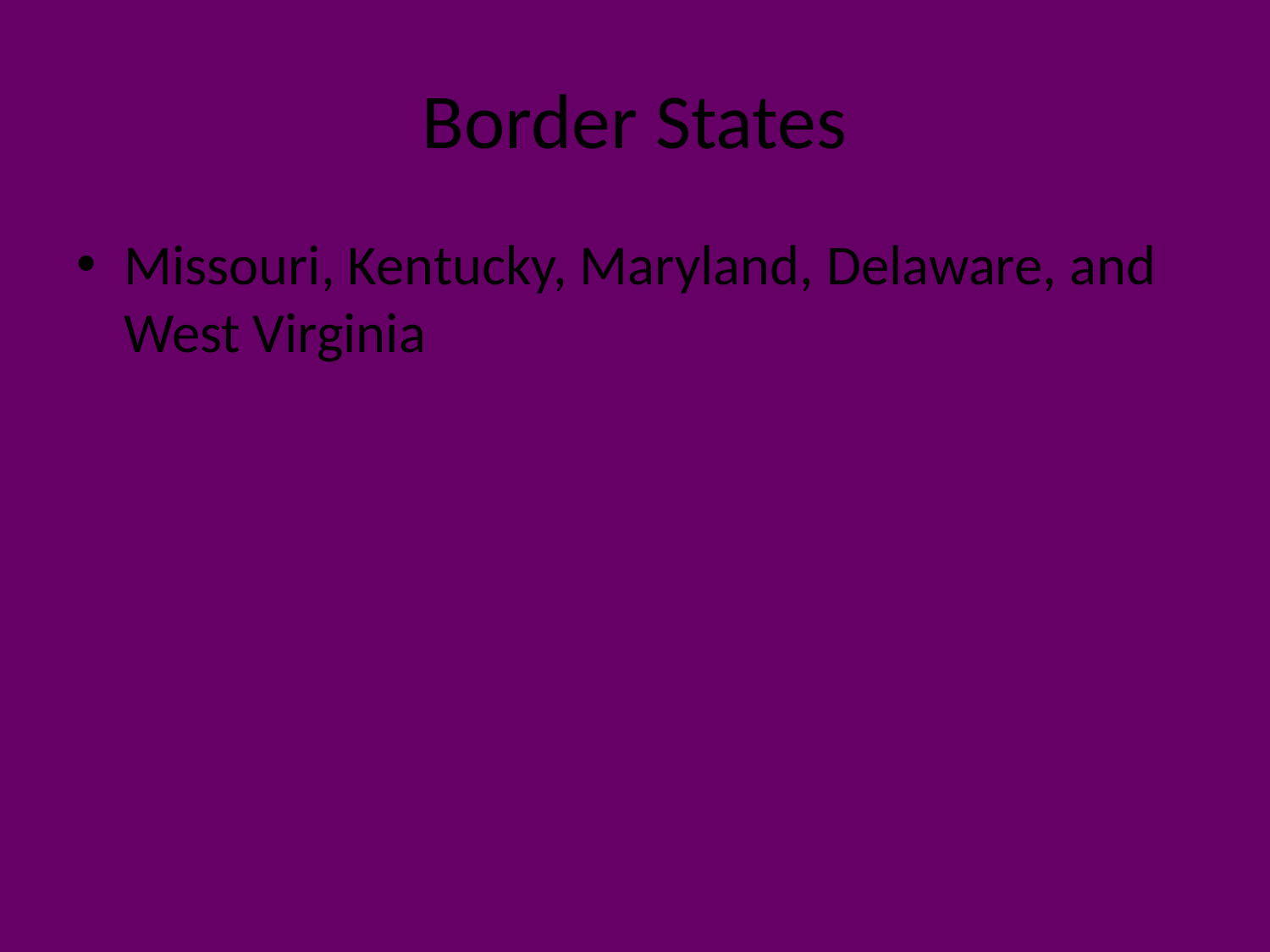

# Border States
Missouri, Kentucky, Maryland, Delaware, and West Virginia